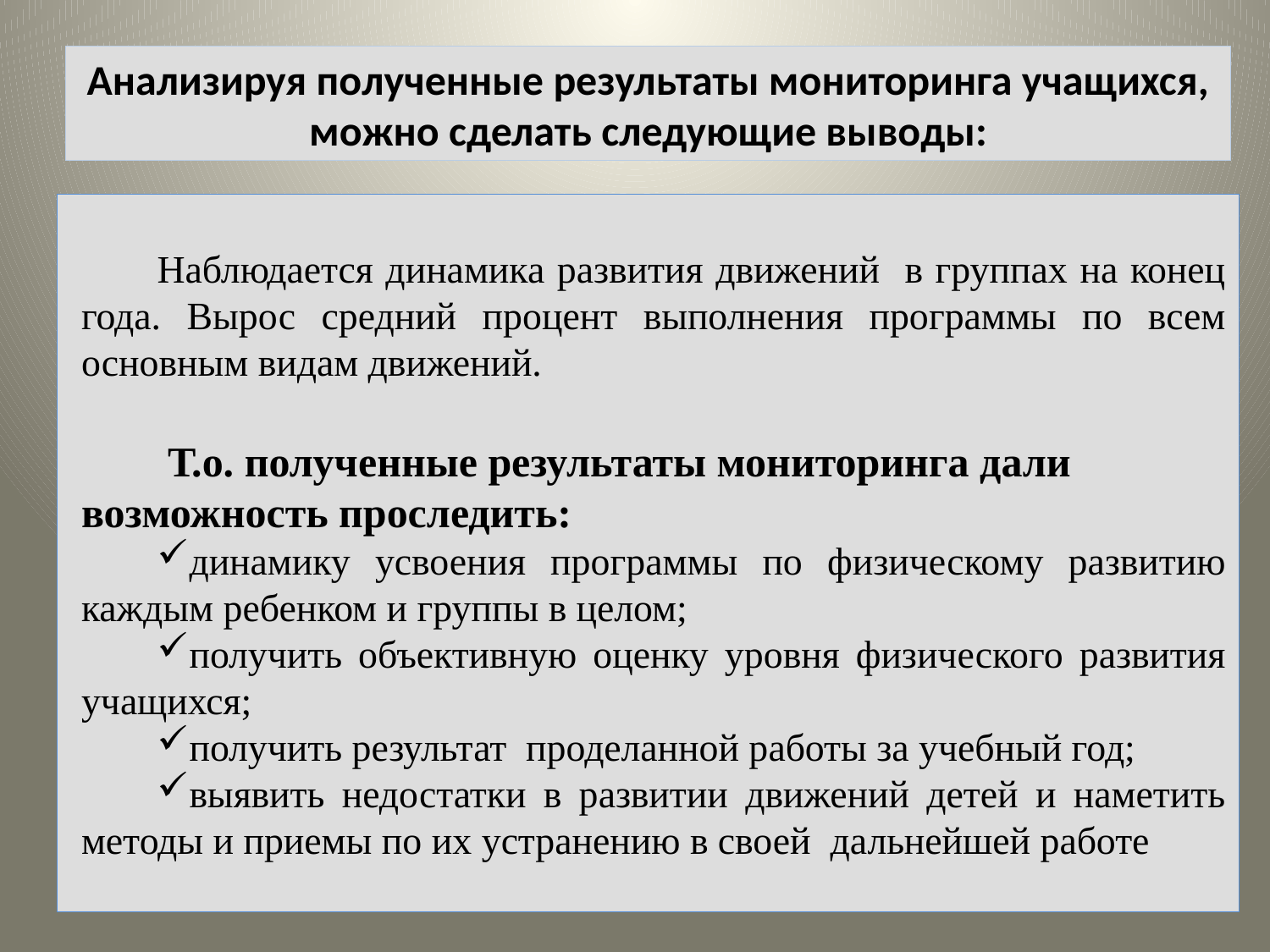

Анализируя полученные результаты мониторинга учащихся, можно сделать следующие выводы:
Наблюдается динамика развития движений  в группах на конец года. Вырос средний процент выполнения программы по всем основным видам движений.

 Т.о. полученные результаты мониторинга дали возможность проследить:
динамику усвоения программы по физическому развитию каждым ребенком и группы в целом;
получить объективную оценку уровня физического развития учащихся;
получить результат  проделанной работы за учебный год;
выявить недостатки в развитии движений детей и наметить методы и приемы по их устранению в своей  дальнейшей работе